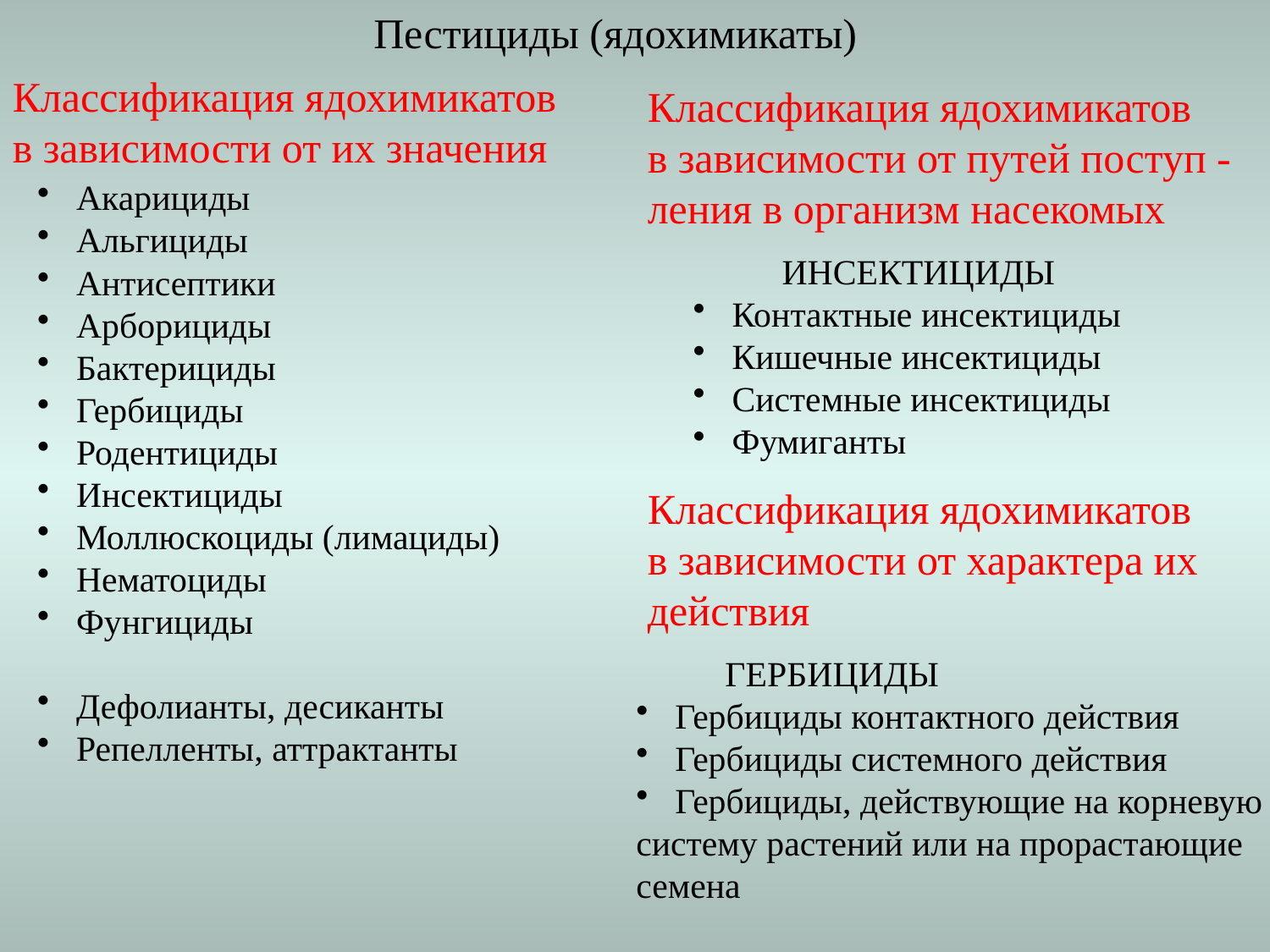

Пестициды (ядохимикаты)
Классификация ядохимикатов
в зависимости от их значения
Классификация ядохимикатов
в зависимости от путей поступ - ления в организм насекомых
 Акарициды
 Альгициды
 Антисептики
 Арборициды
 Бактерициды
 Гербициды
 Родентициды
 Инсектициды
 Моллюскоциды (лимациды)
 Нематоциды
 Фунгициды

 Дефолианты, десиканты
 Репелленты, аттрактанты
          ИНСЕКТИЦИДЫ
 Контактные инсектициды
 Кишечные инсектициды
 Системные инсектициды
 Фумиганты
Классификация ядохимикатов
в зависимости от характера их действия
          ГЕРБИЦИДЫ
 Гербициды контактного действия
 Гербициды системного действия
 Гербициды, действующие на корневую
систему растений или на прорастающие
семена